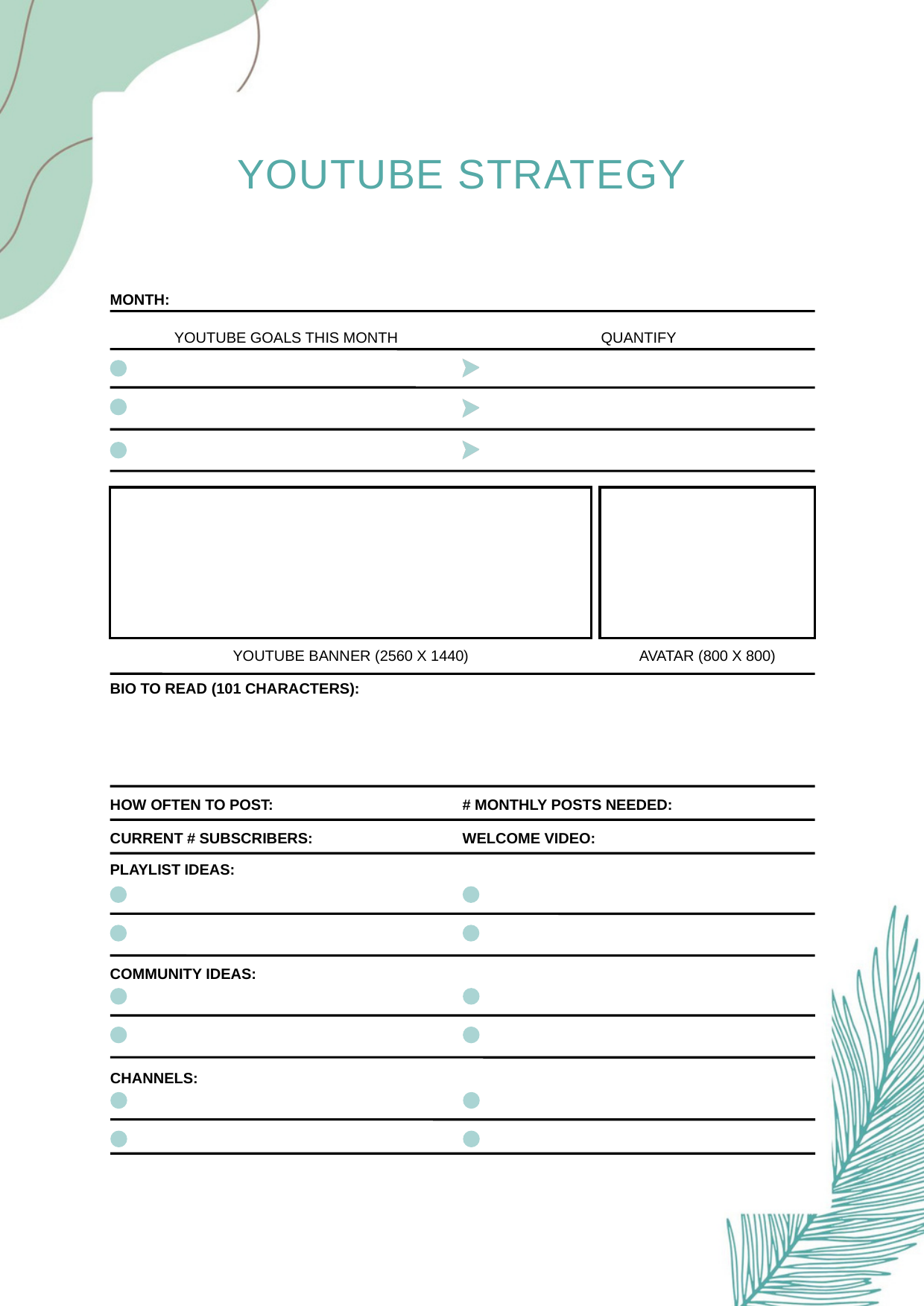

YOUTUBE STRATEGY
MONTH:

YOUTUBE GOALS THIS MONTH
QUANTIFY

YOUTUBE BANNER (2560 X 1440)
AVATAR (800 X 800)

BIO TO READ (101 CHARACTERS):

HOW OFTEN TO POST:
# MONTHLY POSTS NEEDED:

CURRENT # SUBSCRIBERS:
WELCOME VIDEO:

PLAYLIST IDEAS:

COMMUNITY IDEAS:

CHANNELS: